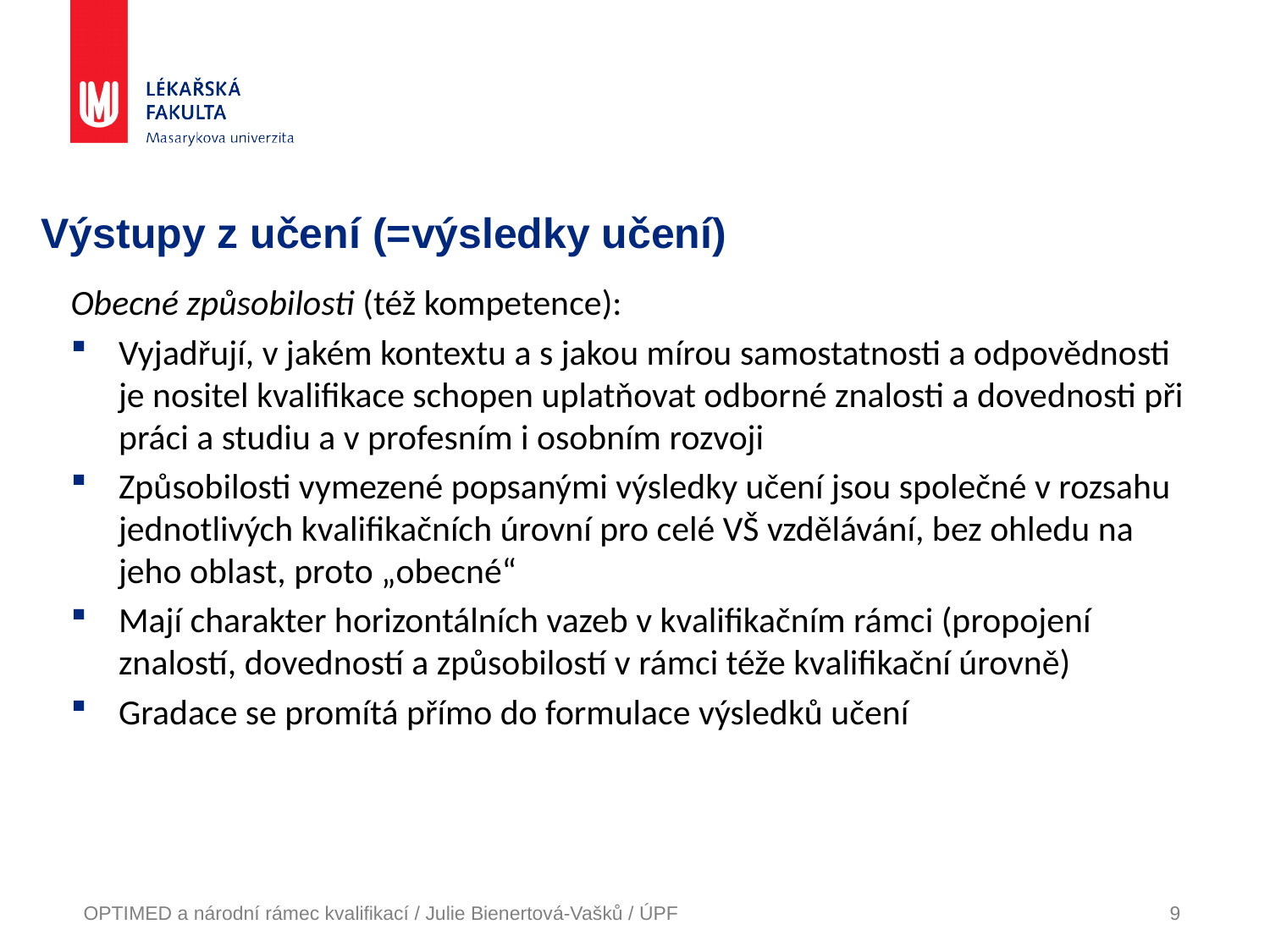

# Výstupy z učení (=výsledky učení)
Obecné způsobilosti (též kompetence):
Vyjadřují, v jakém kontextu a s jakou mírou samostatnosti a odpovědnosti je nositel kvalifikace schopen uplatňovat odborné znalosti a dovednosti při práci a studiu a v profesním i osobním rozvoji
Způsobilosti vymezené popsanými výsledky učení jsou společné v rozsahu jednotlivých kvalifikačních úrovní pro celé VŠ vzdělávání, bez ohledu na jeho oblast, proto „obecné“
Mají charakter horizontálních vazeb v kvalifikačním rámci (propojení znalostí, dovedností a způsobilostí v rámci téže kvalifikační úrovně)
Gradace se promítá přímo do formulace výsledků učení
OPTIMED a národní rámec kvalifikací / Julie Bienertová-Vašků / ÚPF
9